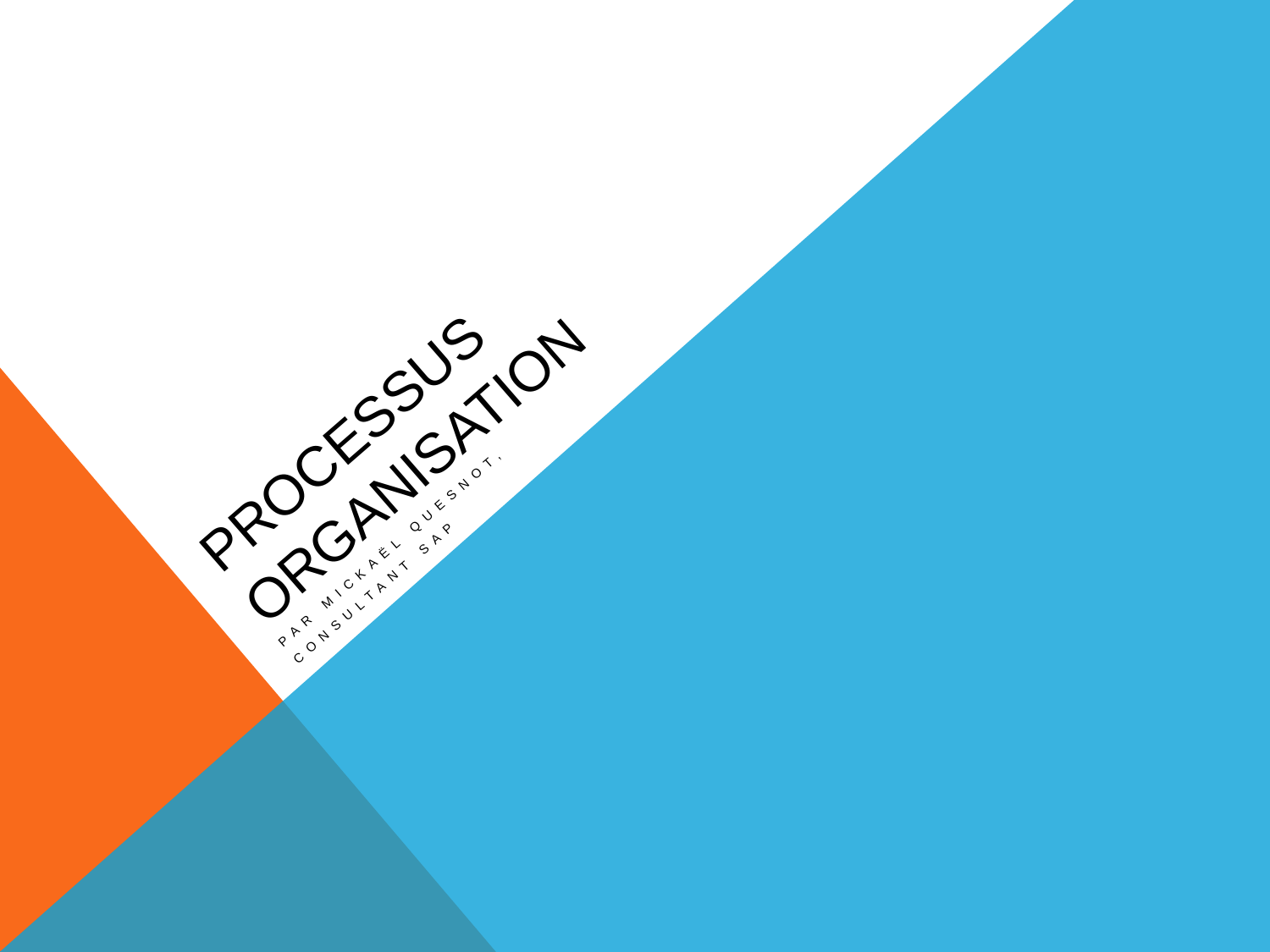

# Processus Organisation
Par Mickaël QUESNOT,
Consultant SAP